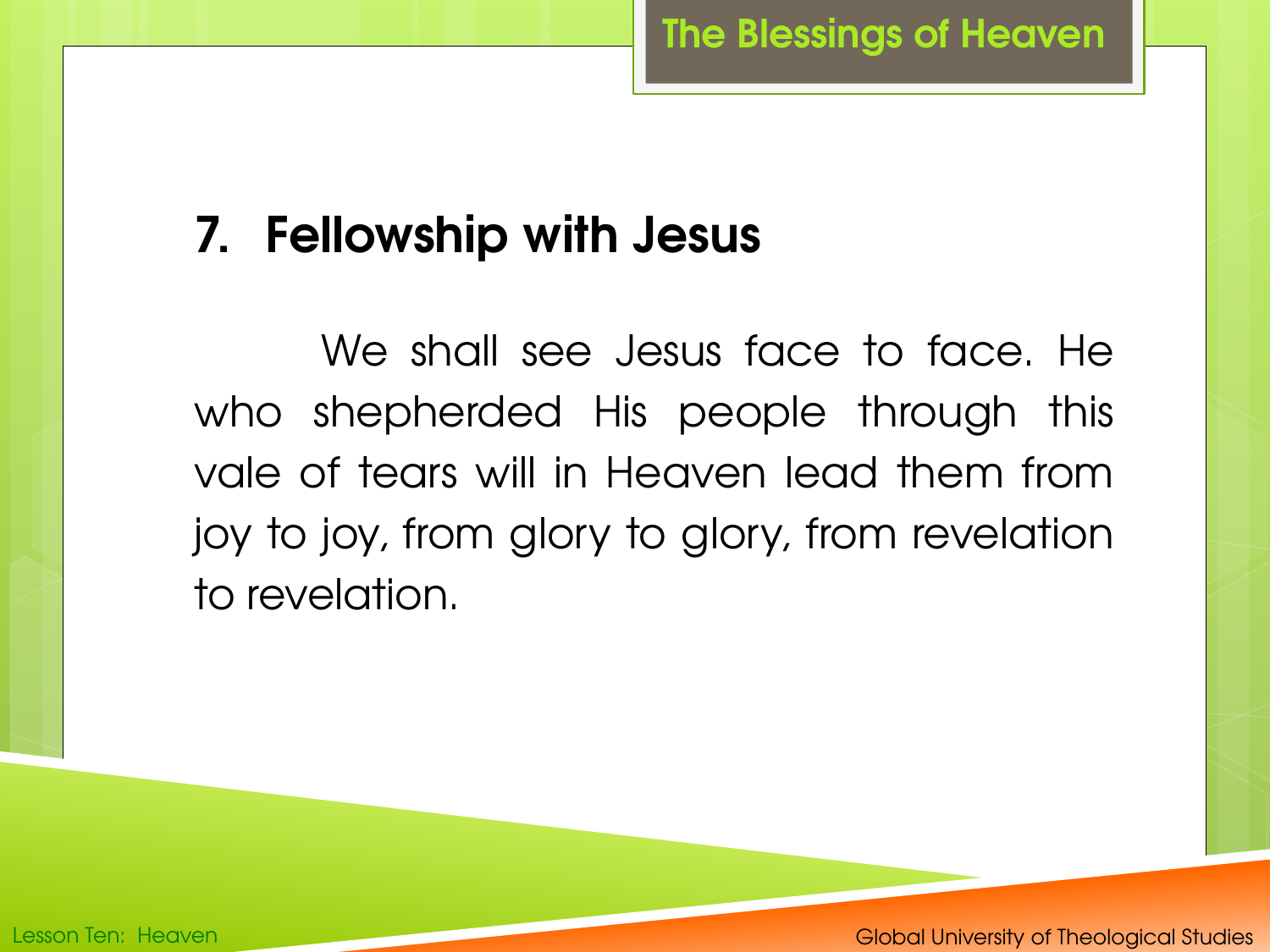

The Blessings of Heaven
Fellowship with Jesus

	We shall see Jesus face to face. He who shepherded His people through this vale of tears will in Heaven lead them from joy to joy, from glory to glory, from revelation to revelation.

 Global University of Theological Studies
Lesson Ten:  Heaven